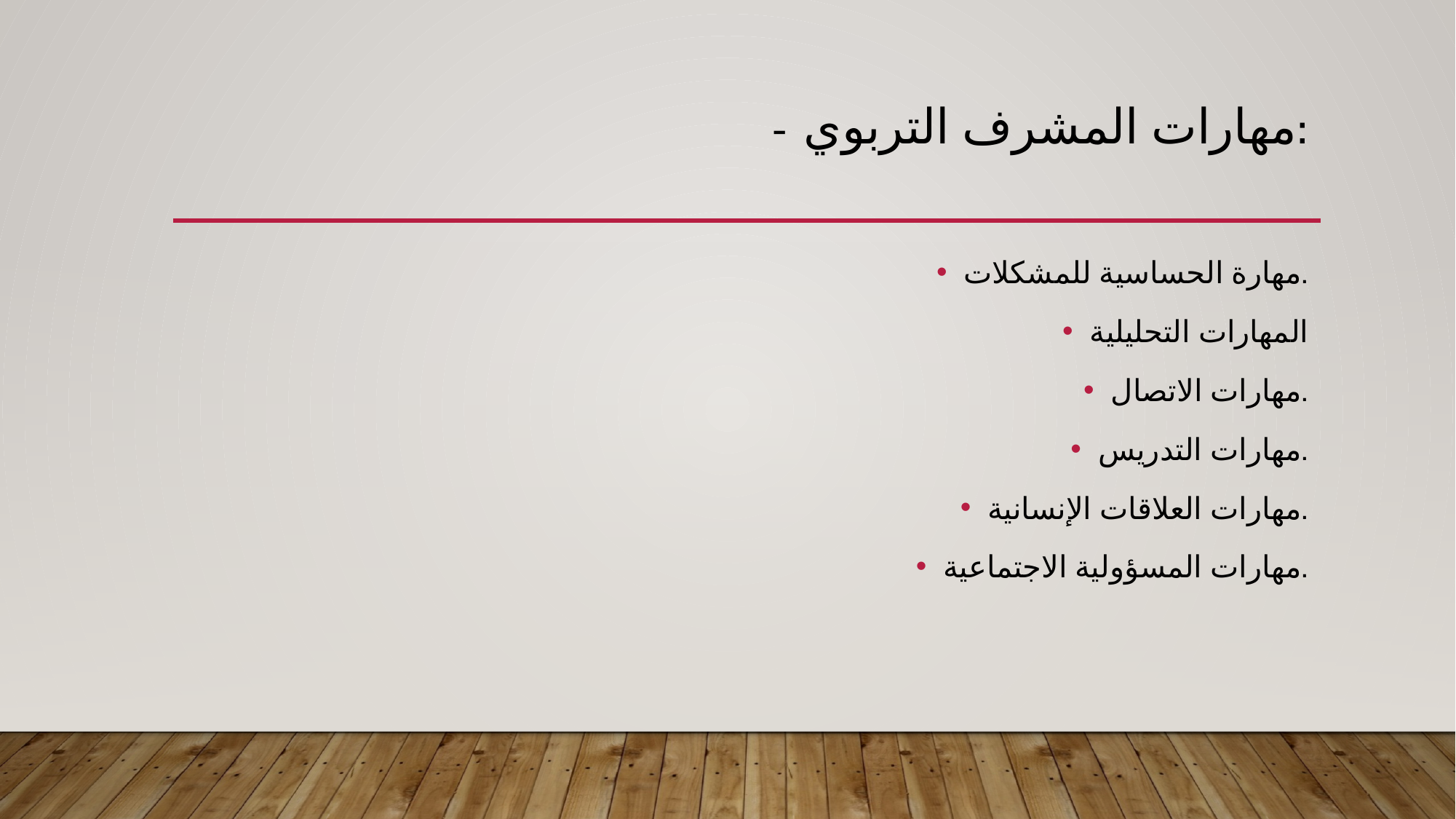

# - مهارات المشرف التربوي:​
مهارة الحساسية للمشكلات.​
المهارات التحليلية​
مهارات الاتصال.​
مهارات التدريس.​
مهارات العلاقات الإنسانية.​
مهارات المسؤولية الاجتماعية.​